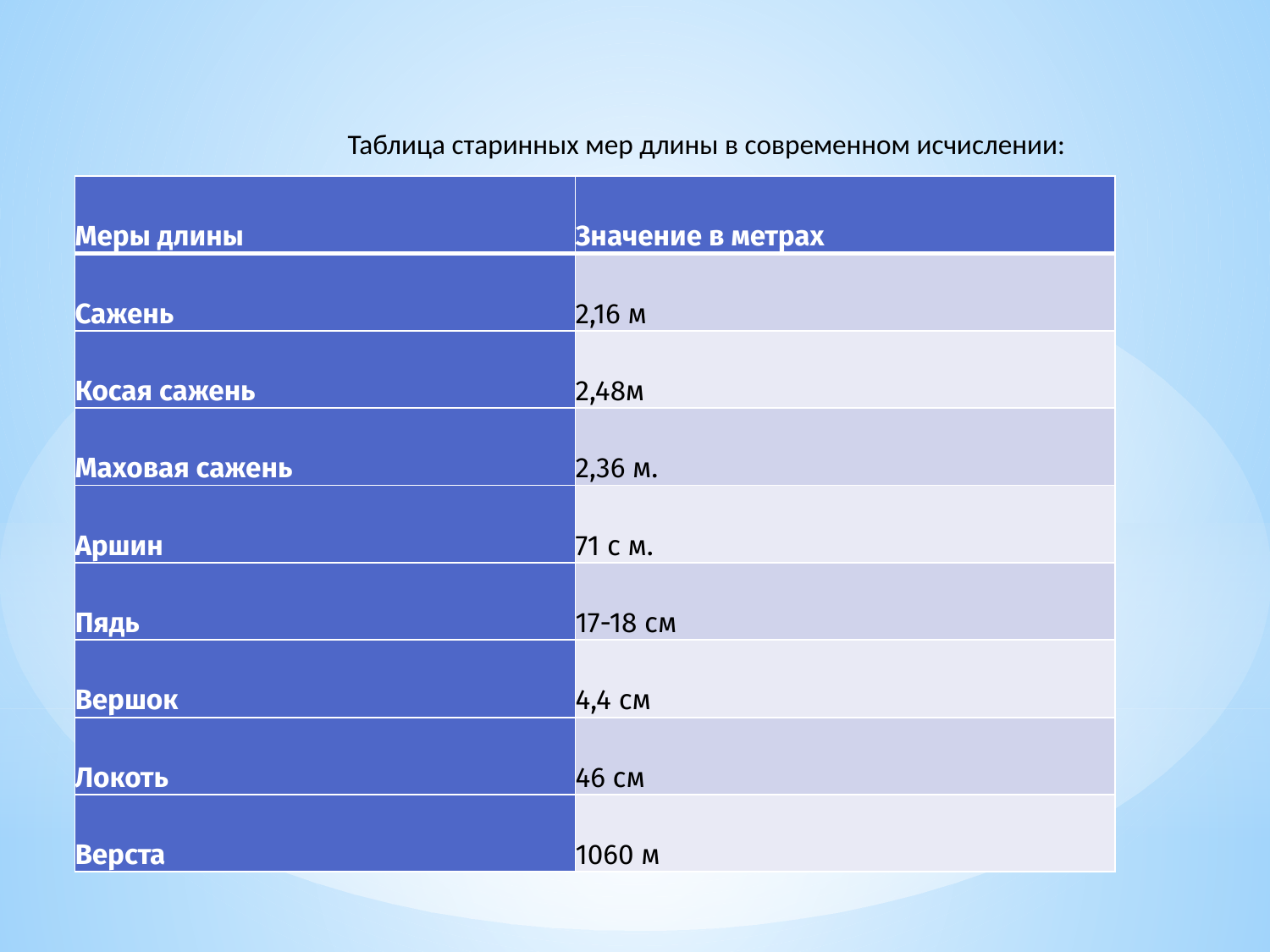

Таблица старинных мер длины в современном исчислении:
| Меры длины | Значение в метрах |
| --- | --- |
| Сажень | 2,16 м |
| Косая сажень | 2,48м |
| Маховая сажень | 2,36 м. |
| Аршин | 71 с м. |
| Пядь | 17-18 см |
| Вершок | 4,4 см |
| Локоть | 46 см |
| Верста | 1060 м |